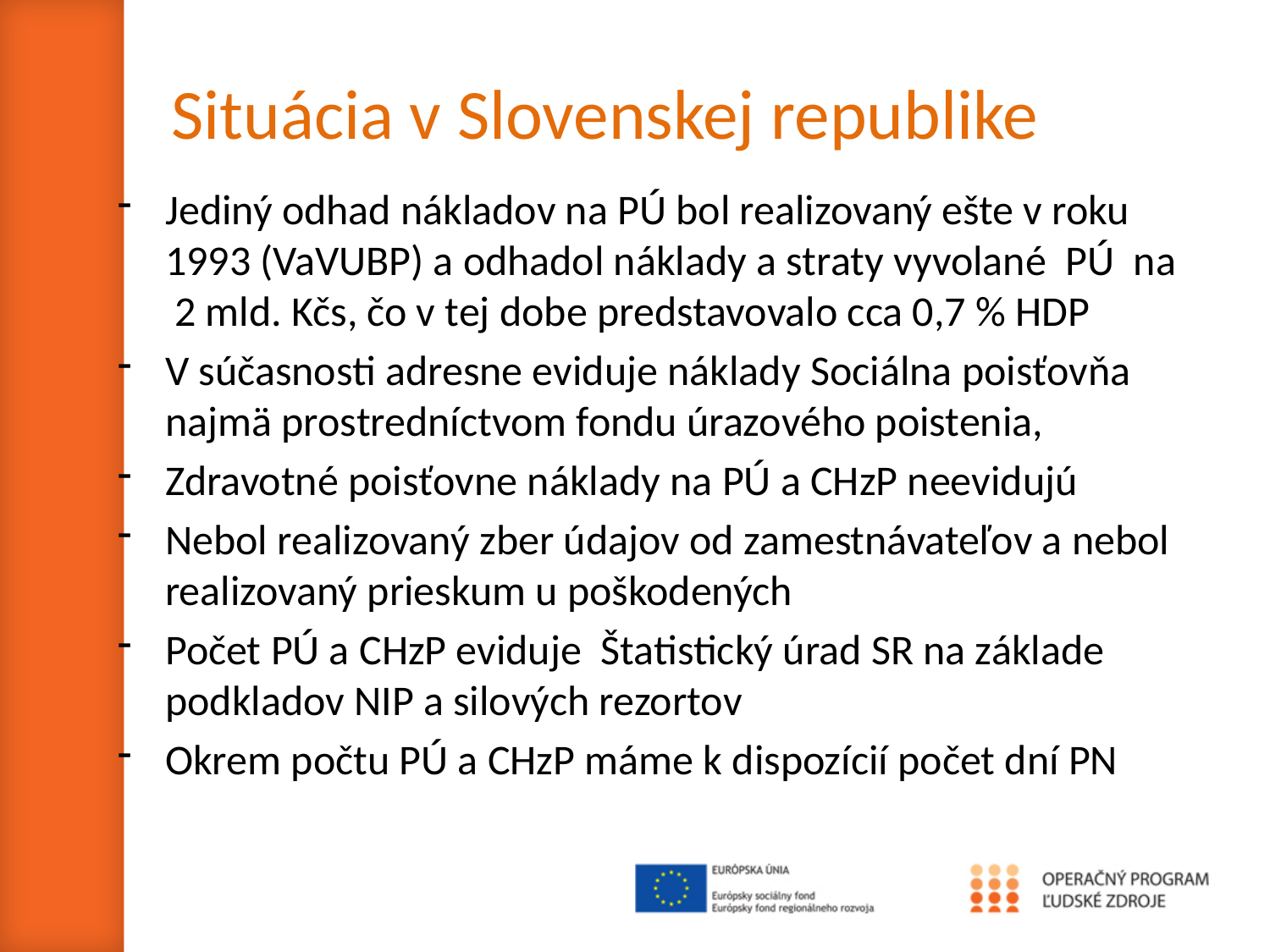

# Situácia v Slovenskej republike
Jediný odhad nákladov na PÚ bol realizovaný ešte v roku 1993 (VaVUBP) a odhadol náklady a straty vyvolané  PÚ  na  2 mld. Kčs, čo v tej dobe predstavovalo cca 0,7 % HDP
V súčasnosti adresne eviduje náklady Sociálna poisťovňa najmä prostredníctvom fondu úrazového poistenia,
Zdravotné poisťovne náklady na PÚ a CHzP neevidujú
Nebol realizovaný zber údajov od zamestnávateľov a nebol realizovaný prieskum u poškodených
Počet PÚ a CHzP eviduje  Štatistický úrad SR na základe podkladov NIP a silových rezortov
Okrem počtu PÚ a CHzP máme k dispozícií počet dní PN